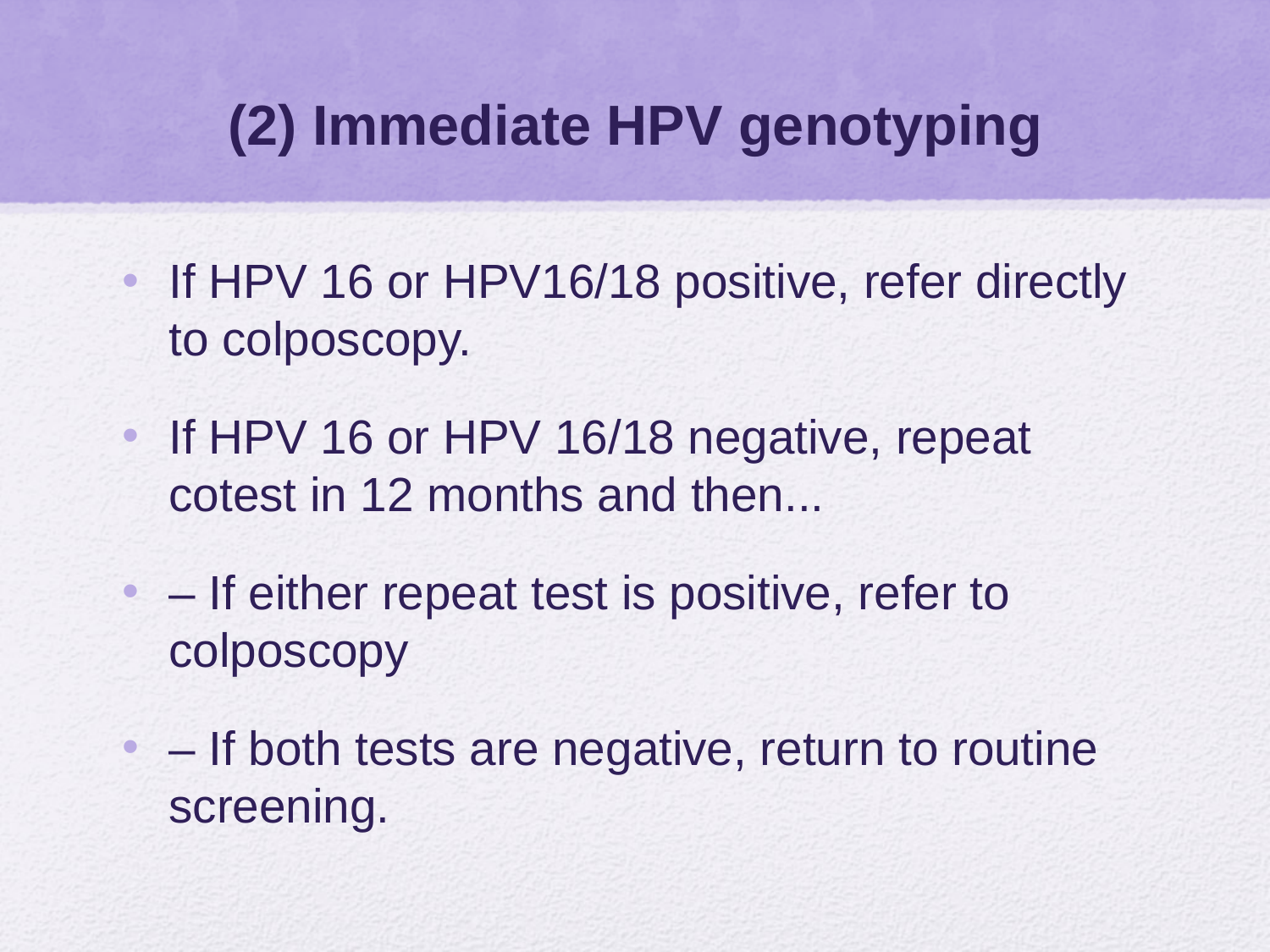

# (2) Immediate HPV genotyping
If HPV 16 or HPV16/18 positive, refer directly to colposcopy.
If HPV 16 or HPV 16/18 negative, repeat cotest in 12 months and then...
– If either repeat test is positive, refer to colposcopy
– If both tests are negative, return to routine screening.